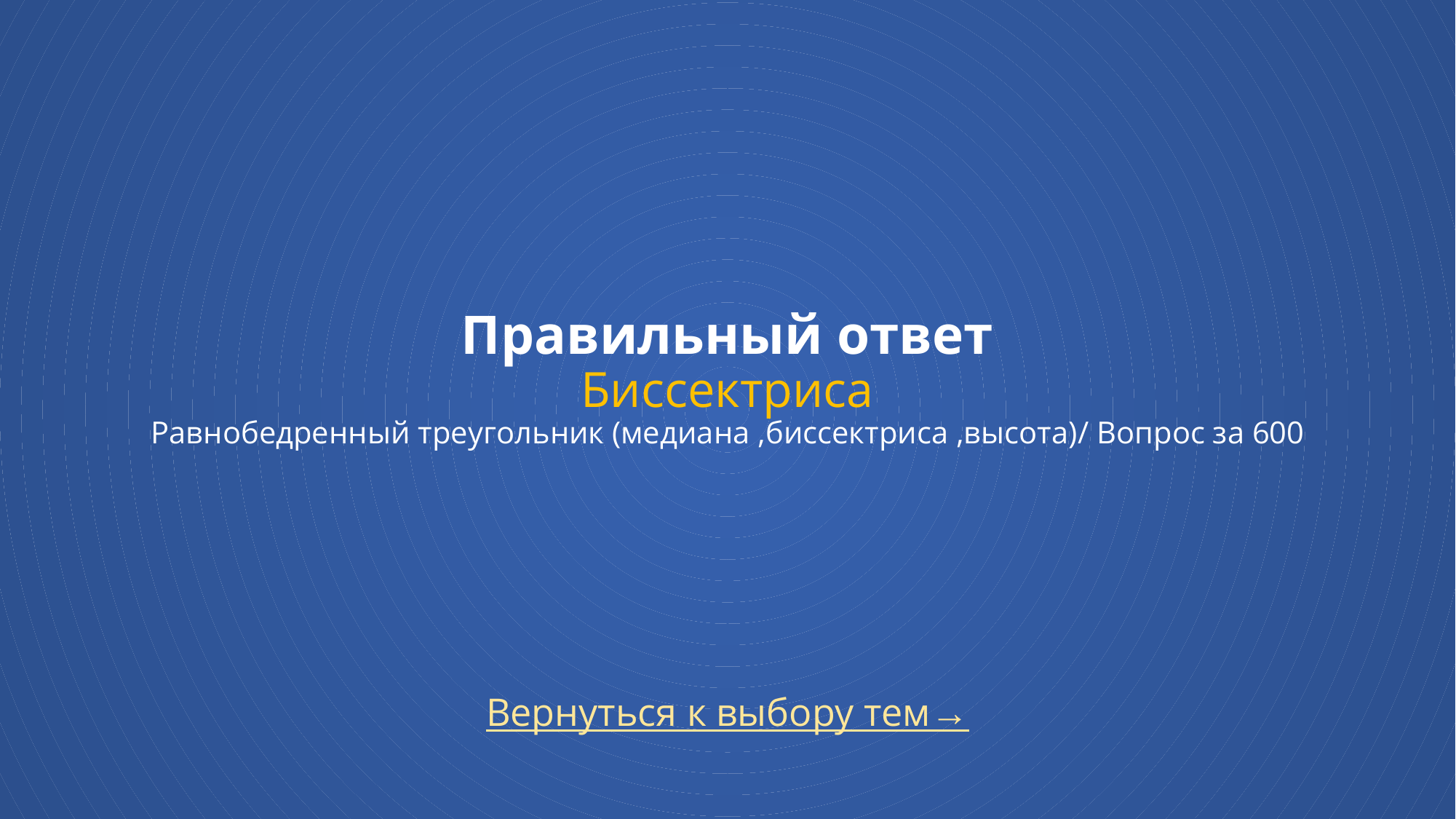

# Правильный ответ Биссектриса Равнобедренный треугольник (медиана ,биссектриса ,высота)/ Вопрос за 600
Вернуться к выбору тем→